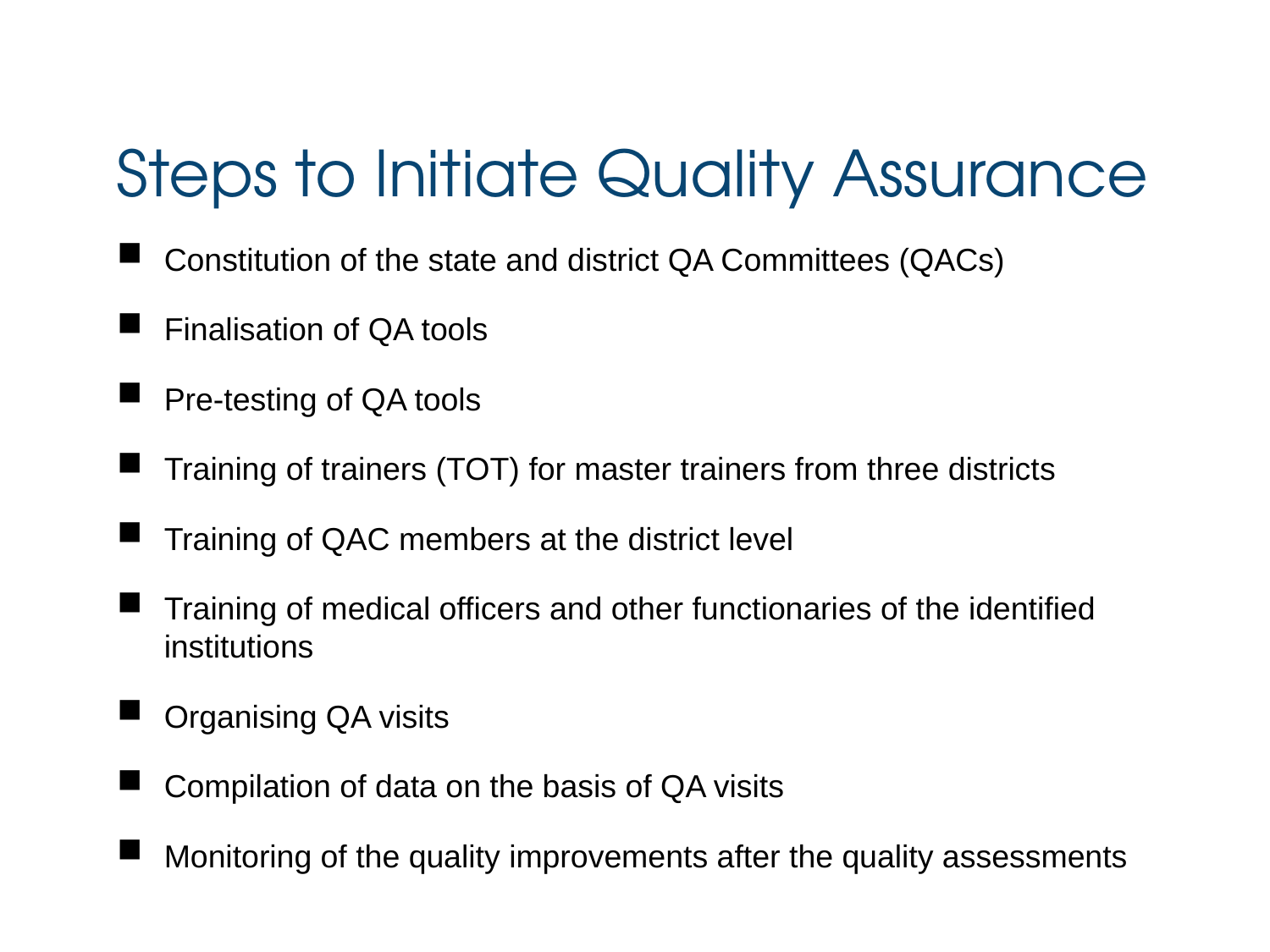

# Steps to Initiate Quality Assurance
Constitution of the state and district QA Committees (QACs)
Finalisation of QA tools
Pre-testing of QA tools
Training of trainers (TOT) for master trainers from three districts
Training of QAC members at the district level
Training of medical officers and other functionaries of the identified institutions
Organising QA visits
Compilation of data on the basis of QA visits
Monitoring of the quality improvements after the quality assessments